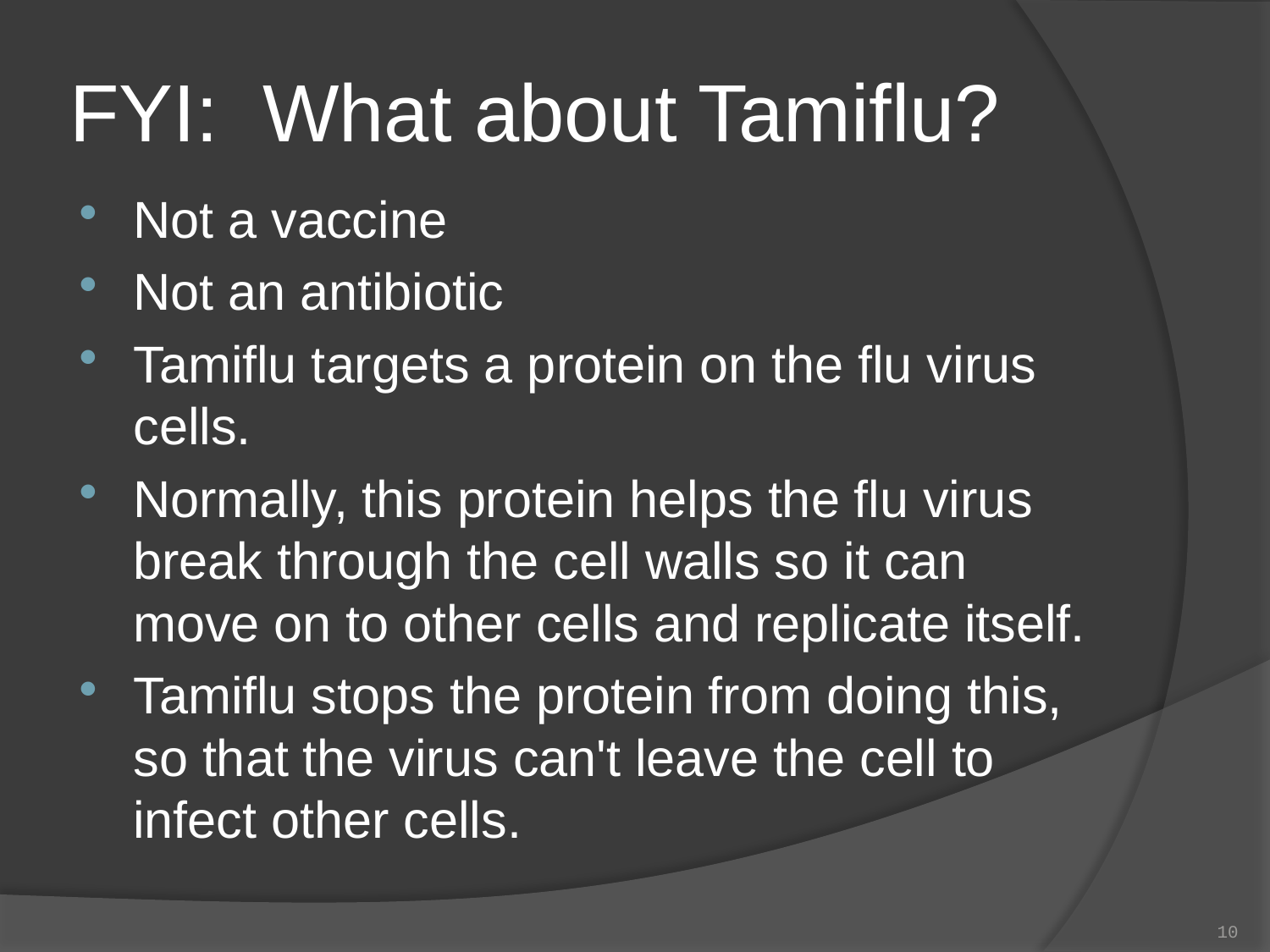

# FYI:  What about Tamiflu?
Not a vaccine
Not an antibiotic
Tamiflu targets a protein on the flu virus cells.
Normally, this protein helps the flu virus break through the cell walls so it can move on to other cells and replicate itself.
Tamiflu stops the protein from doing this, so that the virus can't leave the cell to infect other cells.
10